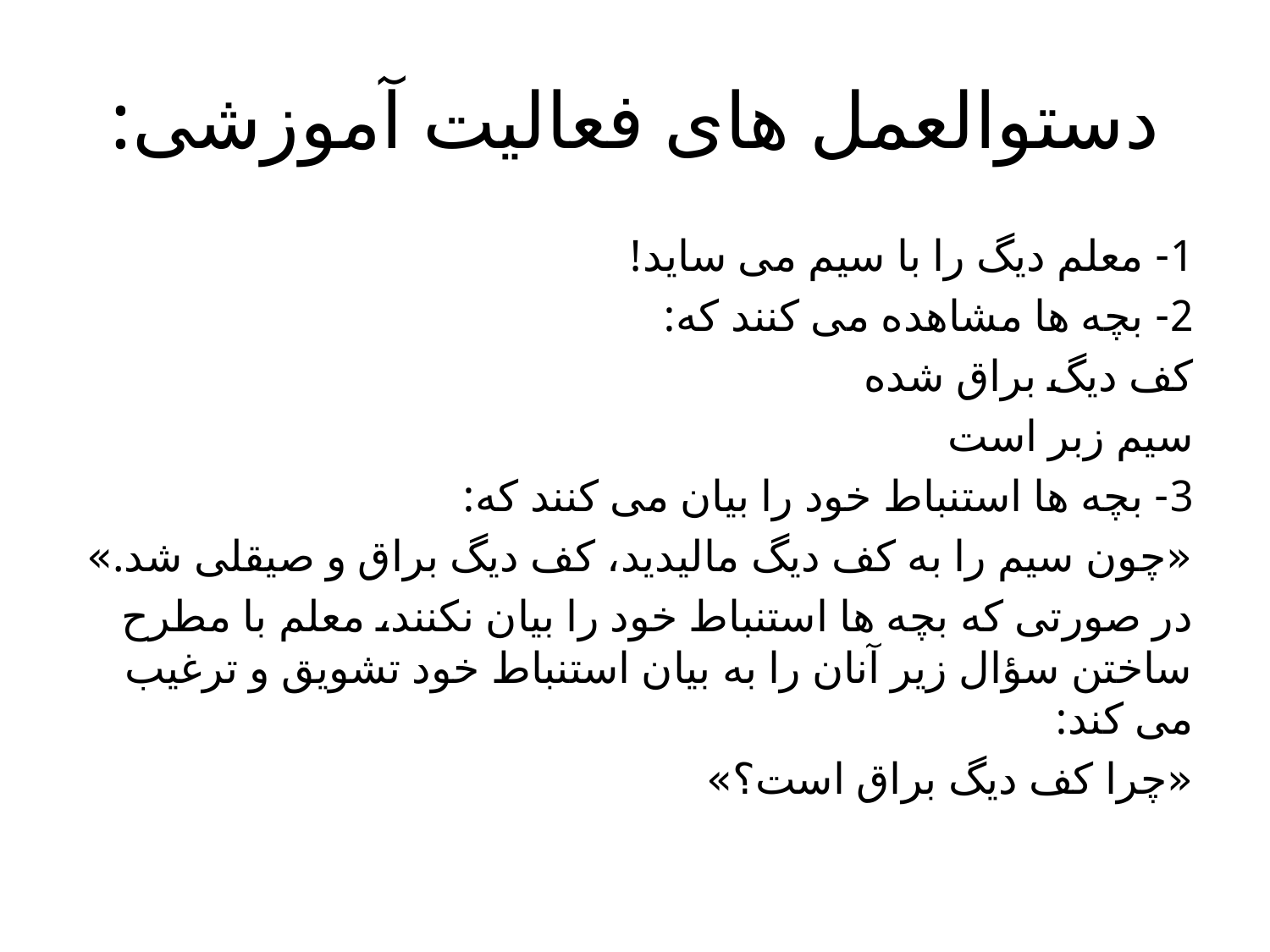

# دستوالعمل های فعالیت آموزشی:
1- معلم دیگ را با سیم می ساید!
2- بچه ها مشاهده می کنند که:
کف دیگ براق شده
سیم زبر است
3- بچه ها استنباط خود را بیان می کنند که:
«چون سیم را به کف دیگ مالیدید، کف دیگ براق و صیقلی شد.»
در صورتی که بچه ها استنباط خود را بیان نکنند، معلم با مطرح ساختن سؤال زیر آنان را به بیان استنباط خود تشویق و ترغیب می کند:
«چرا کف دیگ براق است؟»